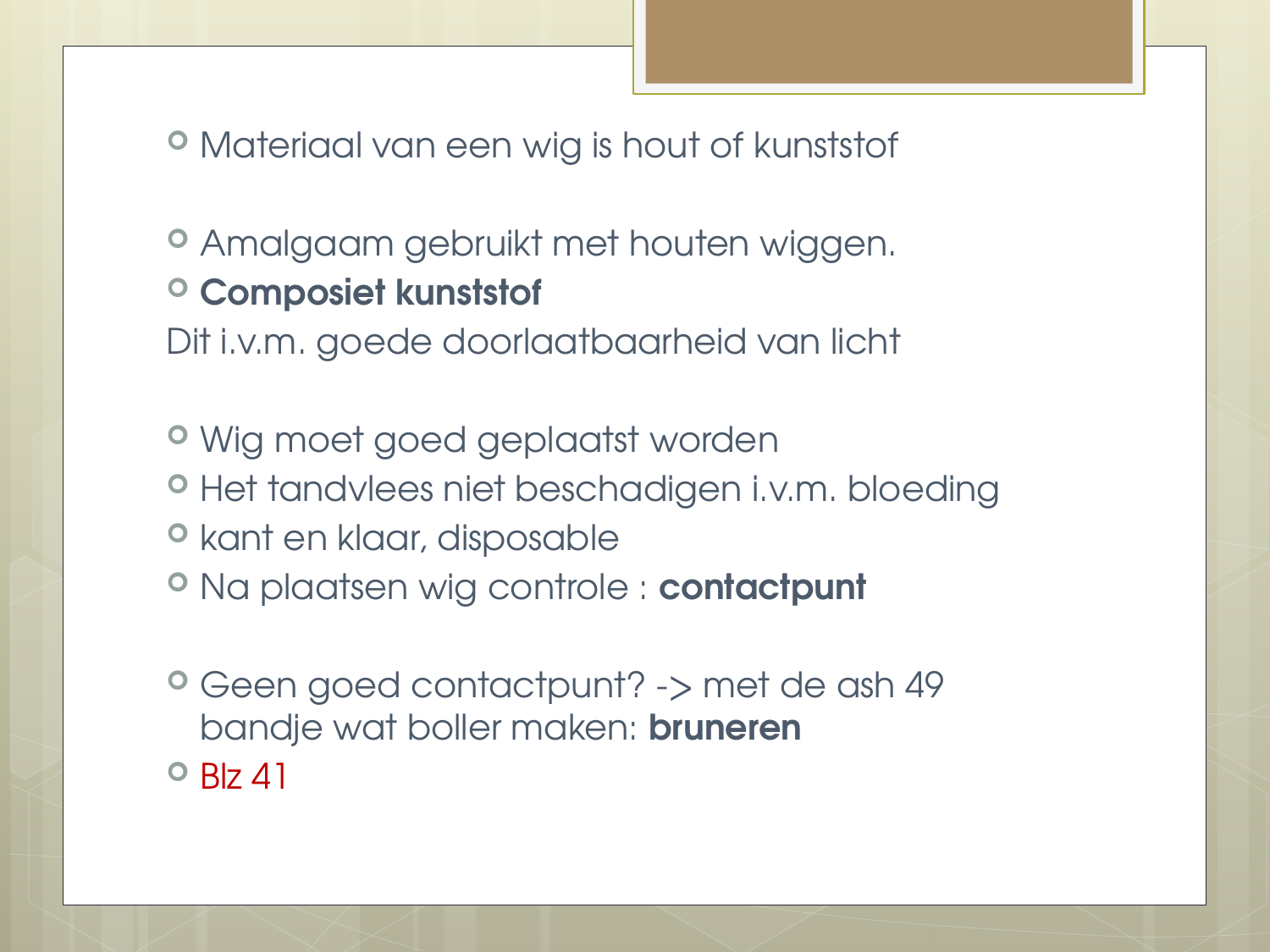

Materiaal van een wig is hout of kunststof

Amalgaam gebruikt met houten wiggen.
Composiet kunststof
Dit i.v.m. goede doorlaatbaarheid van licht

Wig moet goed geplaatst worden
Het tandvlees niet beschadigen i.v.m. bloeding
kant en klaar, disposable
Na plaatsen wig controle : contactpunt

Geen goed contactpunt? -> met de ash 49 bandje wat boller maken: bruneren
Blz 41